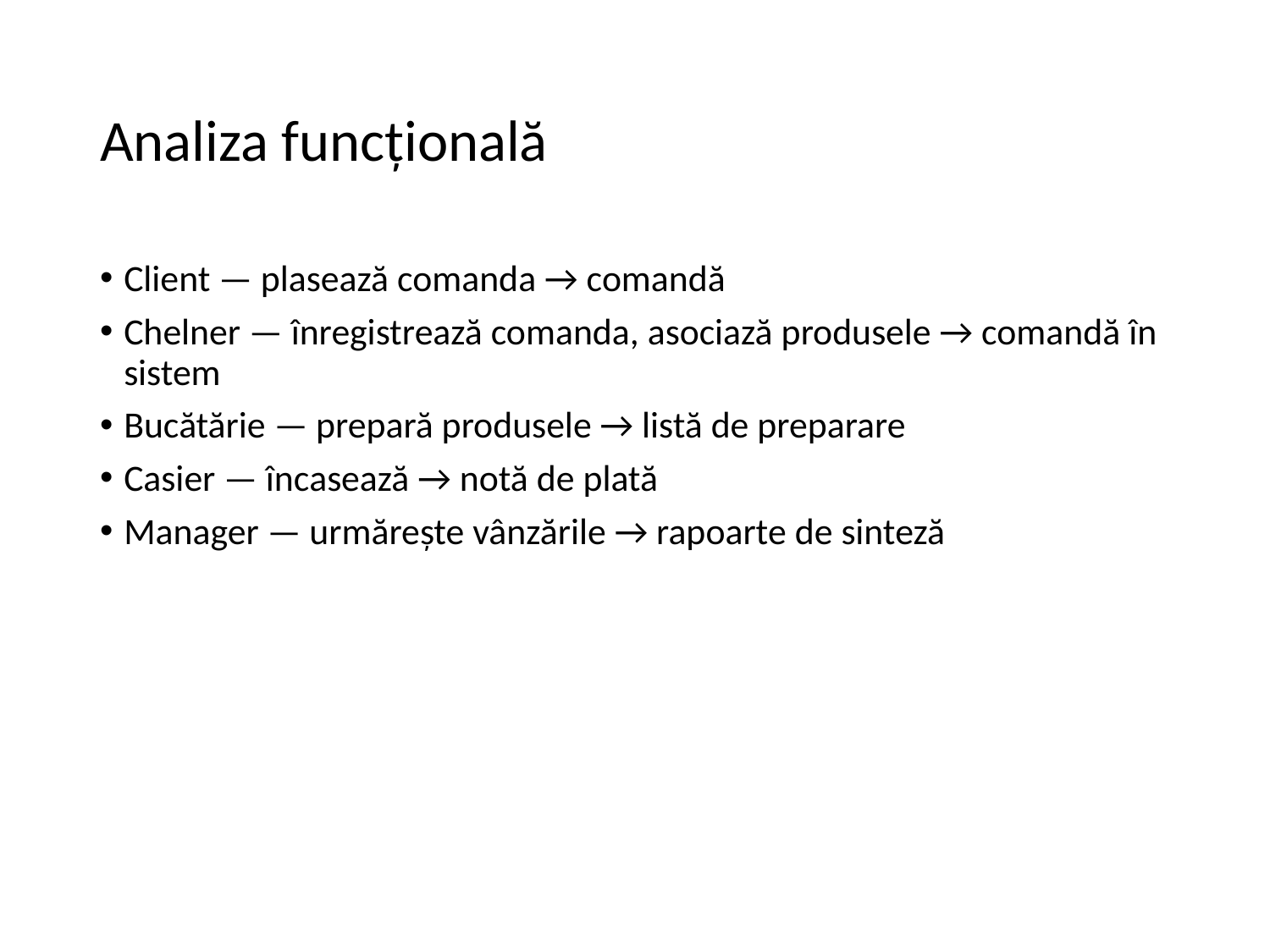

# Analiza funcțională
Client — plasează comanda → comandă
Chelner — înregistrează comanda, asociază produsele → comandă în sistem
Bucătărie — prepară produsele → listă de preparare
Casier — încasează → notă de plată
Manager — urmărește vânzările → rapoarte de sinteză